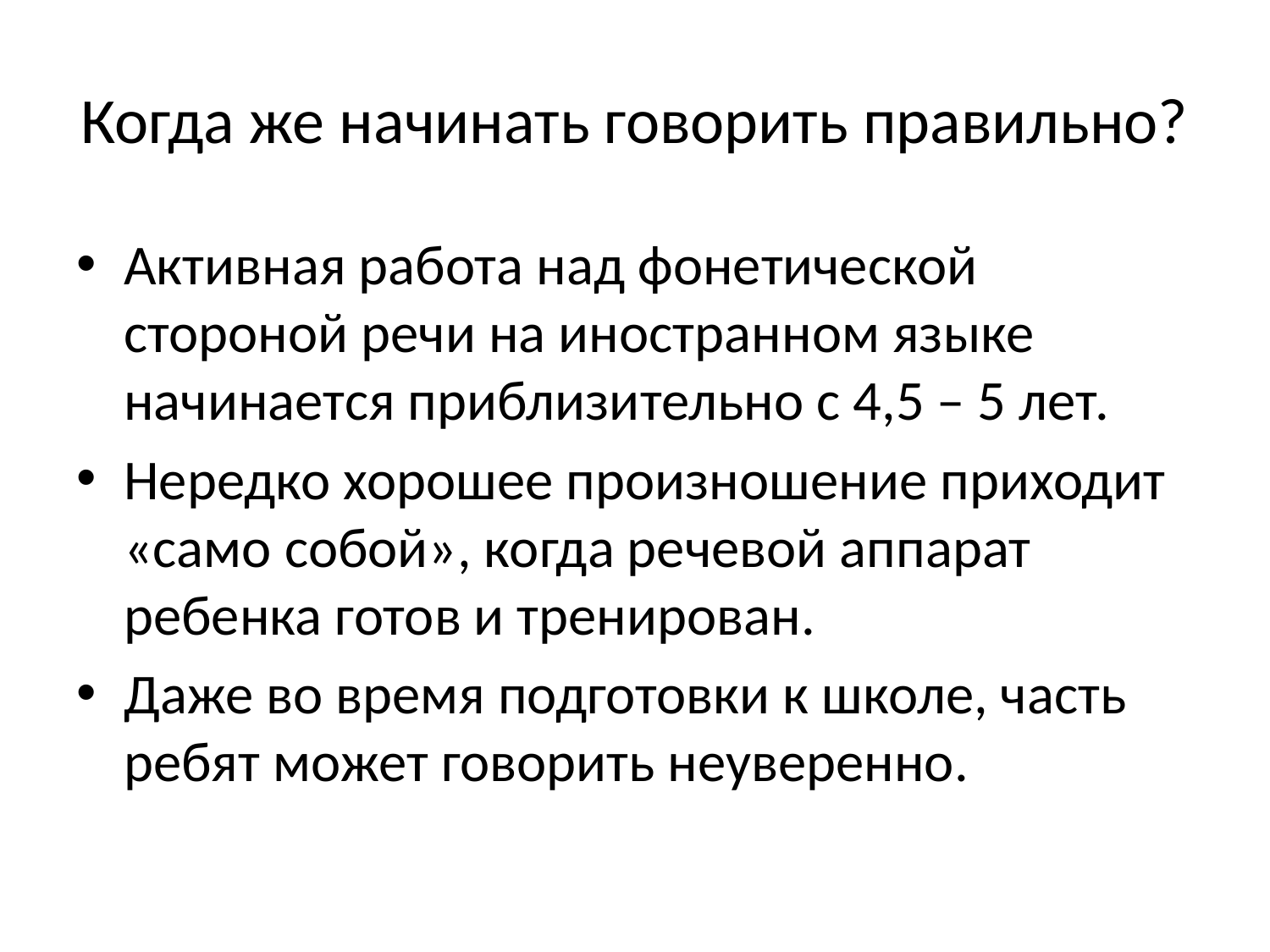

# Когда же начинать говорить правильно?
Активная работа над фонетической стороной речи на иностранном языке начинается приблизительно с 4,5 – 5 лет.
Нередко хорошее произношение приходит «само собой», когда речевой аппарат ребенка готов и тренирован.
Даже во время подготовки к школе, часть ребят может говорить неуверенно.